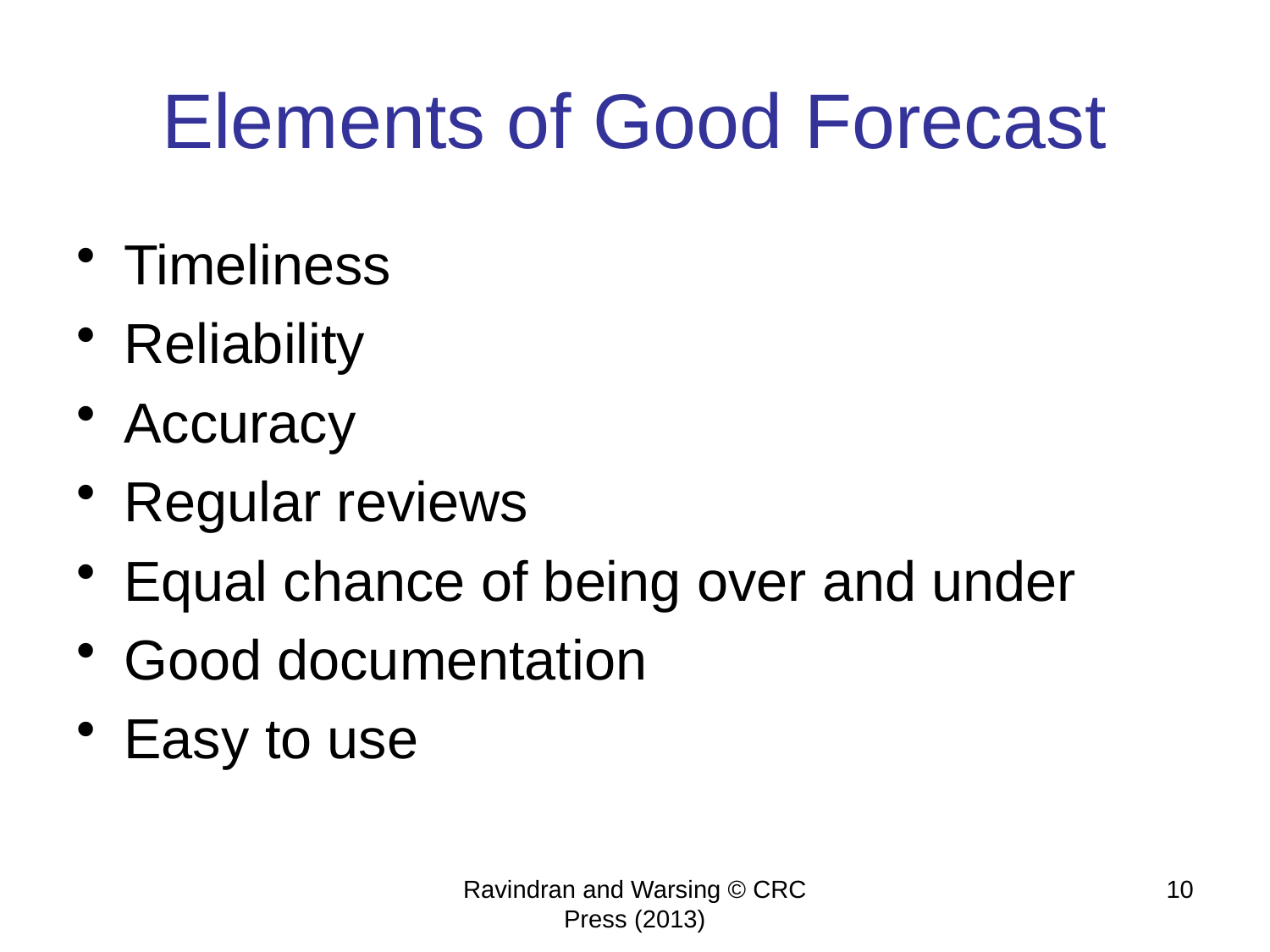

# Elements of Good Forecast
Timeliness
Reliability
Accuracy
Regular reviews
Equal chance of being over and under
Good documentation
Easy to use
Ravindran and Warsing © CRC Press (2013)
10